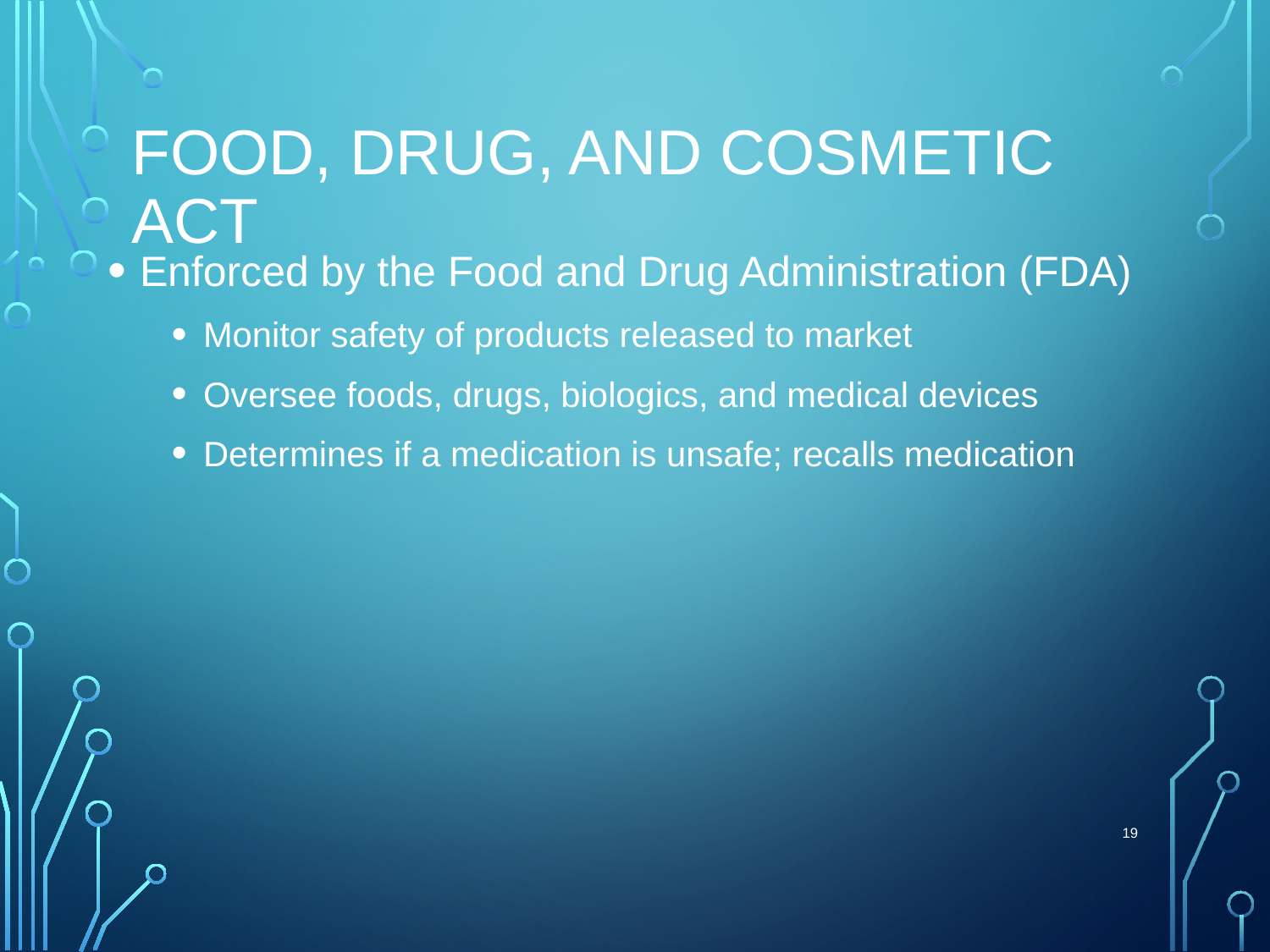

# Food, Drug, and Cosmetic Act
Enforced by the Food and Drug Administration (FDA)
Monitor safety of products released to market
Oversee foods, drugs, biologics, and medical devices
Determines if a medication is unsafe; recalls medication
 19